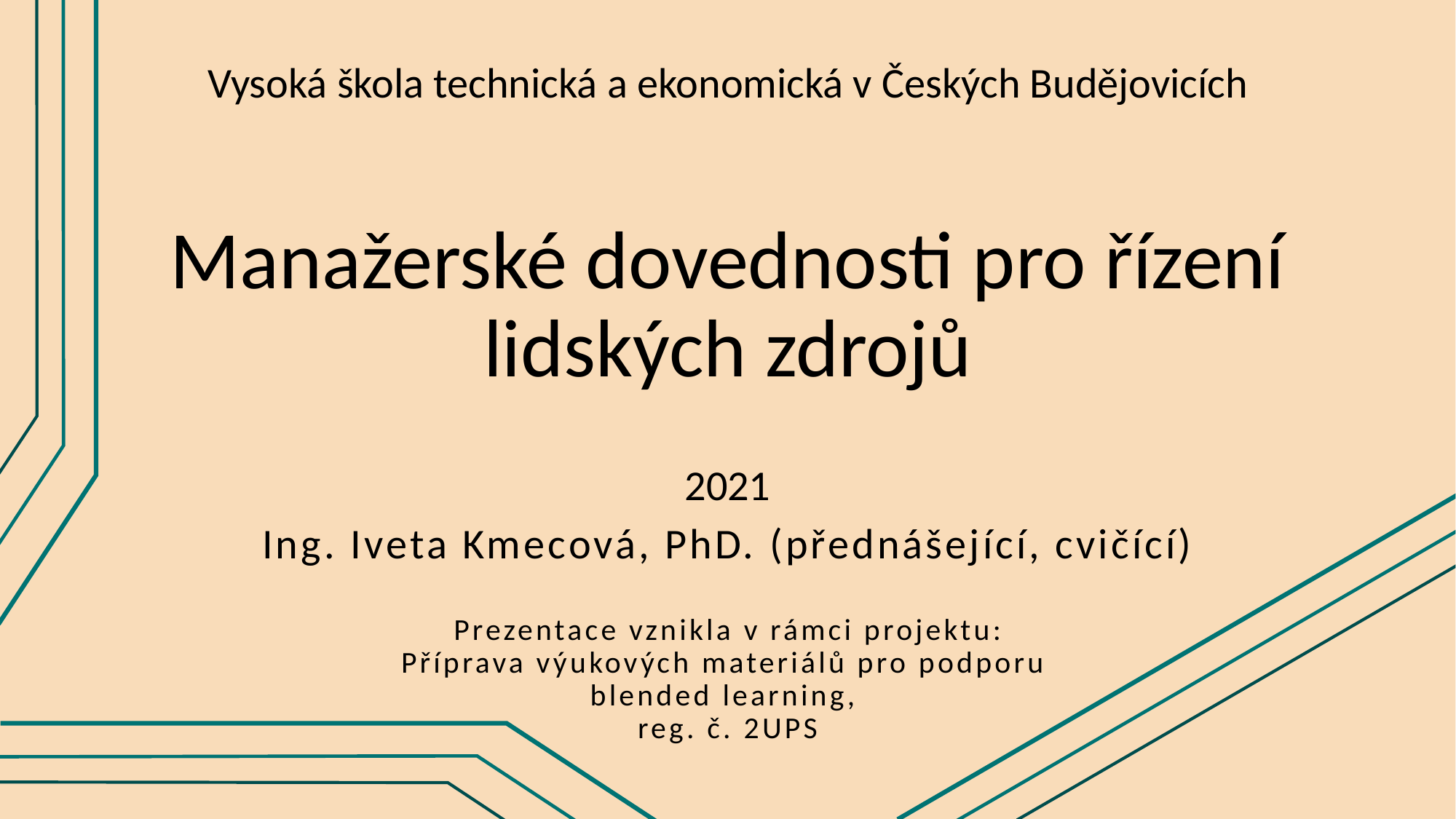

Vysoká škola technická a ekonomická v Českých Budějovicích
# Manažerské dovednosti pro řízení lidských zdrojů
2021
Ing. Iveta Kmecová, PhD. (přednášející, cvičící)

Prezentace vznikla v rámci projektu:
Příprava výukových materiálů pro podporu
blended learning,
reg. č. 2UPS